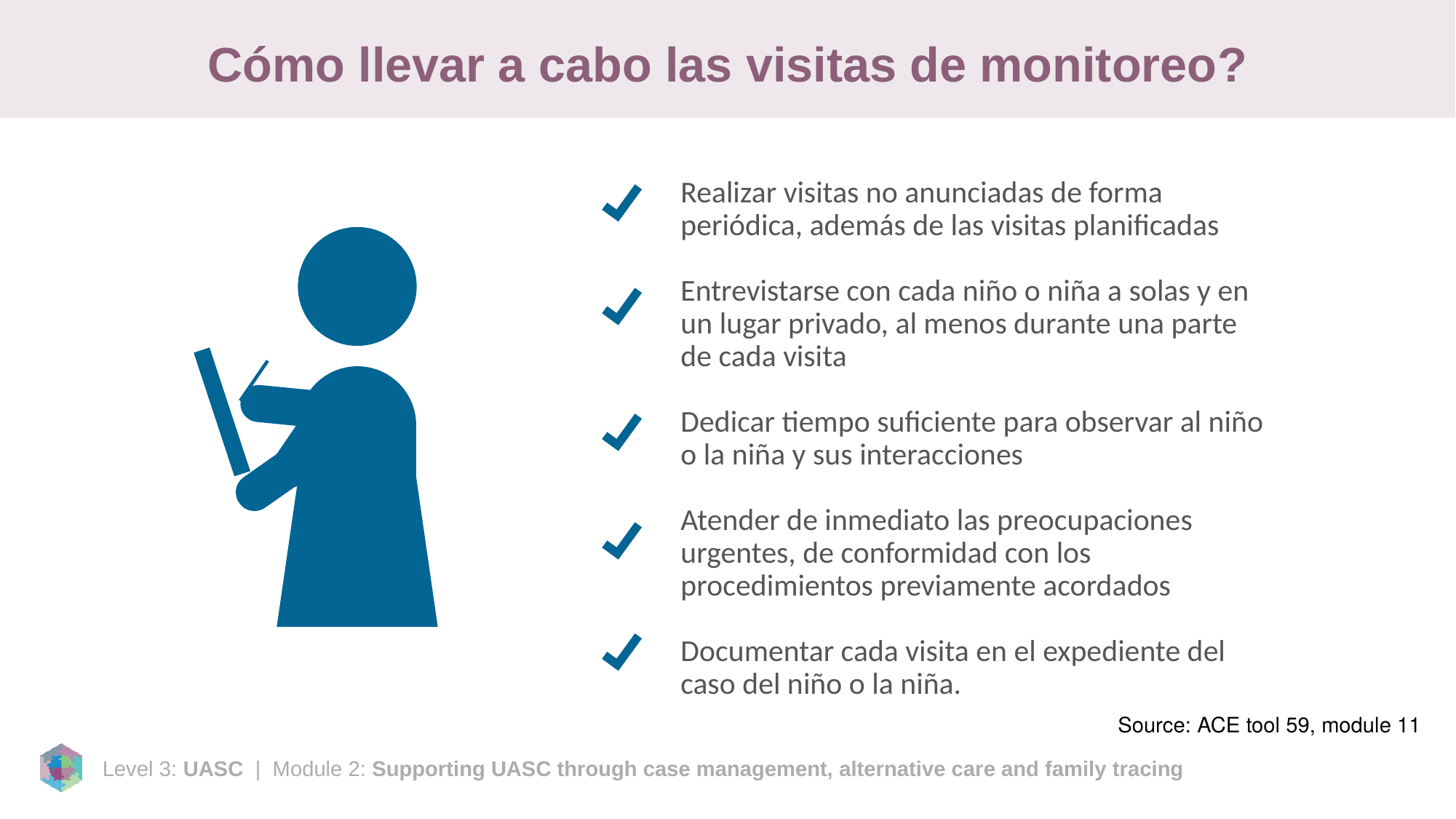

# Cómo llevar a cabo las visitas de monitoreo?
Realizar visitas no anunciadas de forma periódica, además de las visitas planificadas

Entrevistarse con cada niño o niña a solas y en un lugar privado, al menos durante una parte de cada visita

Dedicar tiempo suficiente para observar al niño o la niña y sus interacciones

Atender de inmediato las preocupaciones urgentes, de conformidad con los procedimientos previamente acordados

Documentar cada visita en el expediente del caso del niño o la niña.

Source: ACE tool 59, module 11